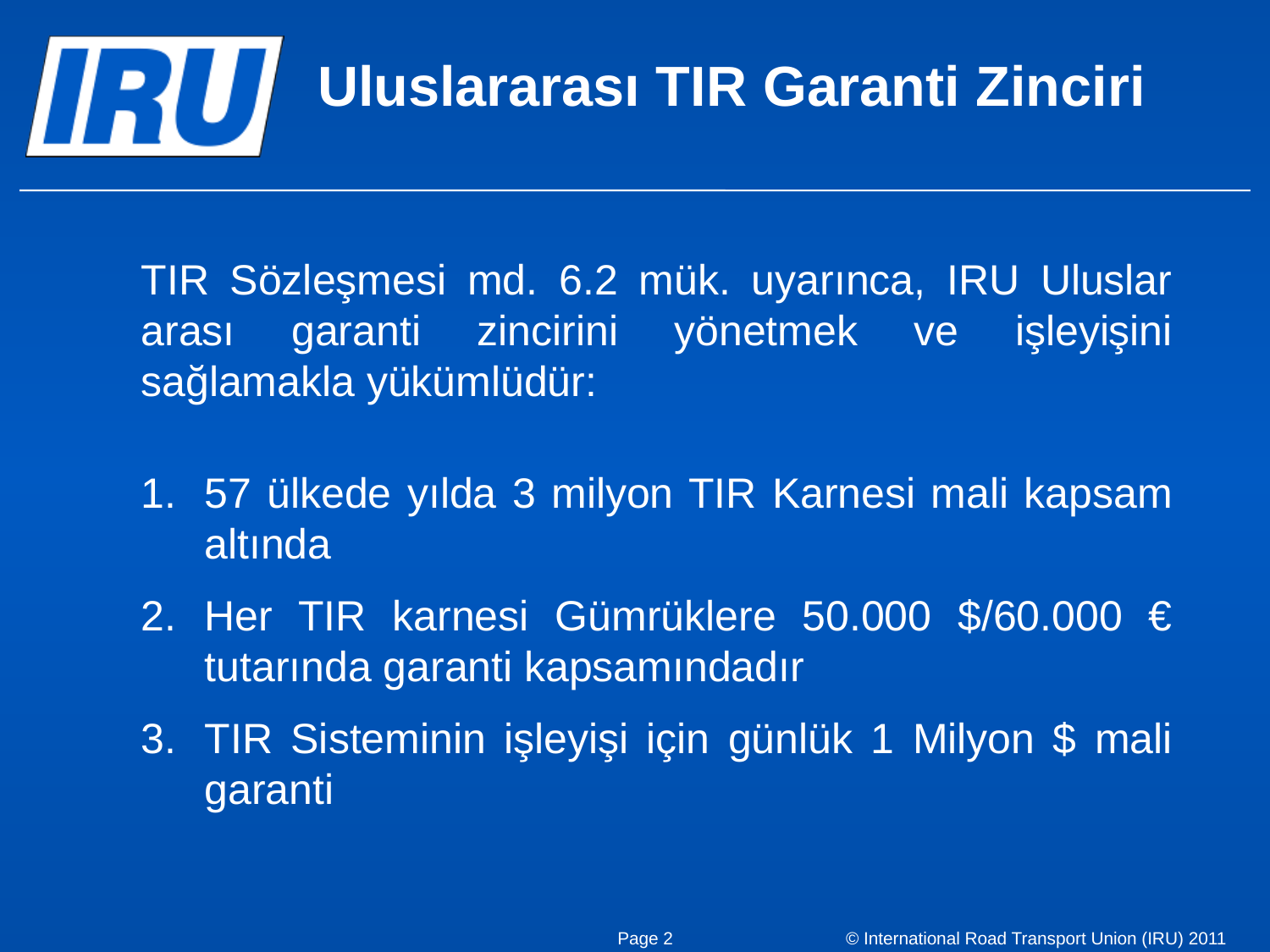

Uluslararası TIR Garanti Zinciri
	TIR Sözleşmesi md. 6.2 mük. uyarınca, IRU Uluslar arası garanti zincirini yönetmek ve işleyişini sağlamakla yükümlüdür:

57 ülkede yılda 3 milyon TIR Karnesi mali kapsam altında
Her TIR karnesi Gümrüklere 50.000 $/60.000 € tutarında garanti kapsamındadır
TIR Sisteminin işleyişi için günlük 1 Milyon $ mali garanti

Page 2
© International Road Transport Union (IRU) 2011